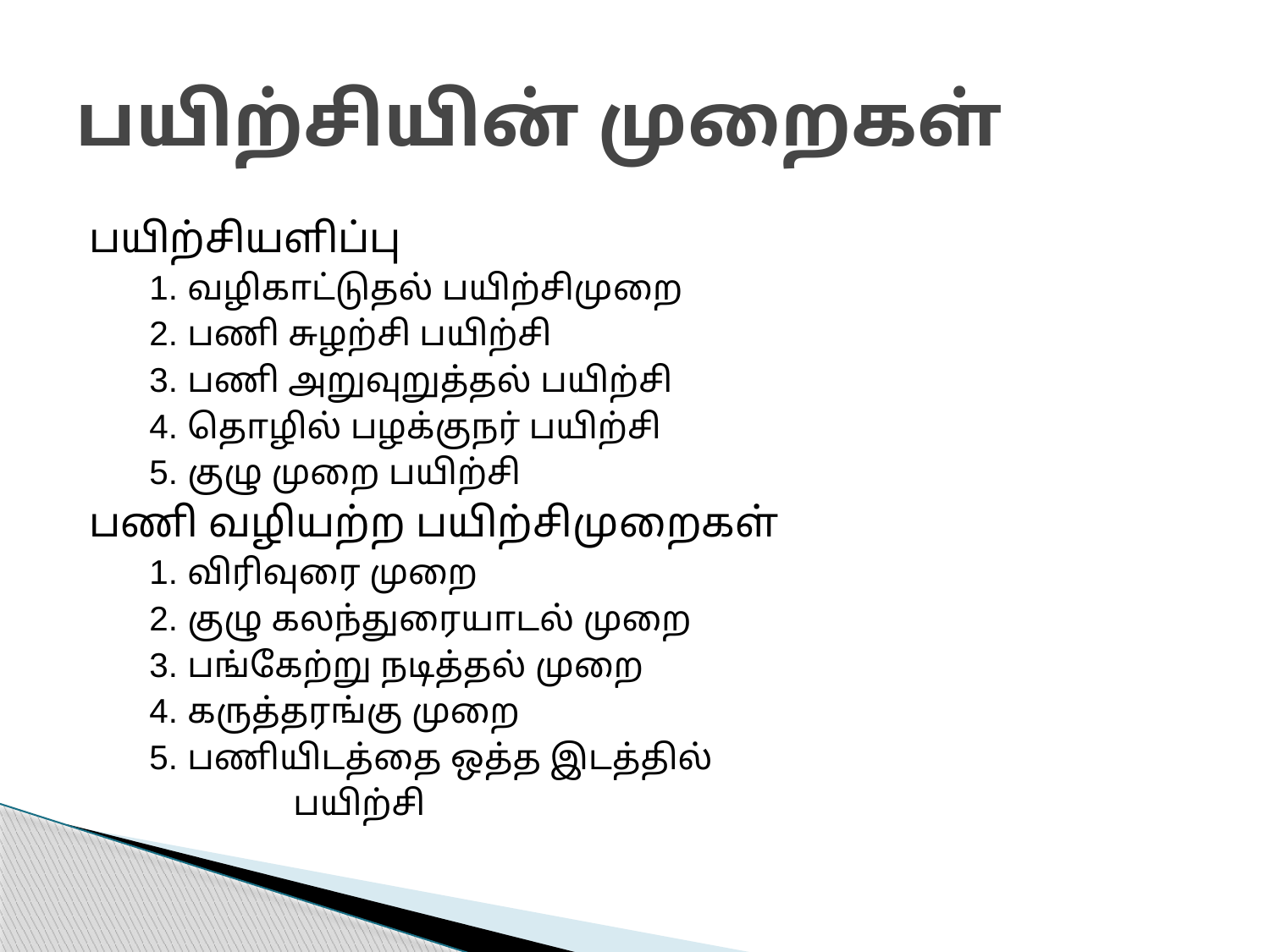

# பயிற்சியின் முறைகள்
பயிற்சியளிப்பு
			1. வழிகாட்டுதல் பயிற்சிமுறை
			2. பணி சுழற்சி பயிற்சி
			3. பணி அறுவுறுத்தல் பயிற்சி
			4. தொழில் பழக்குநர் பயிற்சி
			5. குழு முறை பயிற்சி
பணி வழியற்ற பயிற்சிமுறைகள்
			1. விரிவுரை முறை
			2. குழு கலந்துரையாடல் முறை
			3. பங்கேற்று நடித்தல் முறை
			4. கருத்தரங்கு முறை
			5. பணியிடத்தை ஒத்த இடத்தில்
                       பயிற்சி